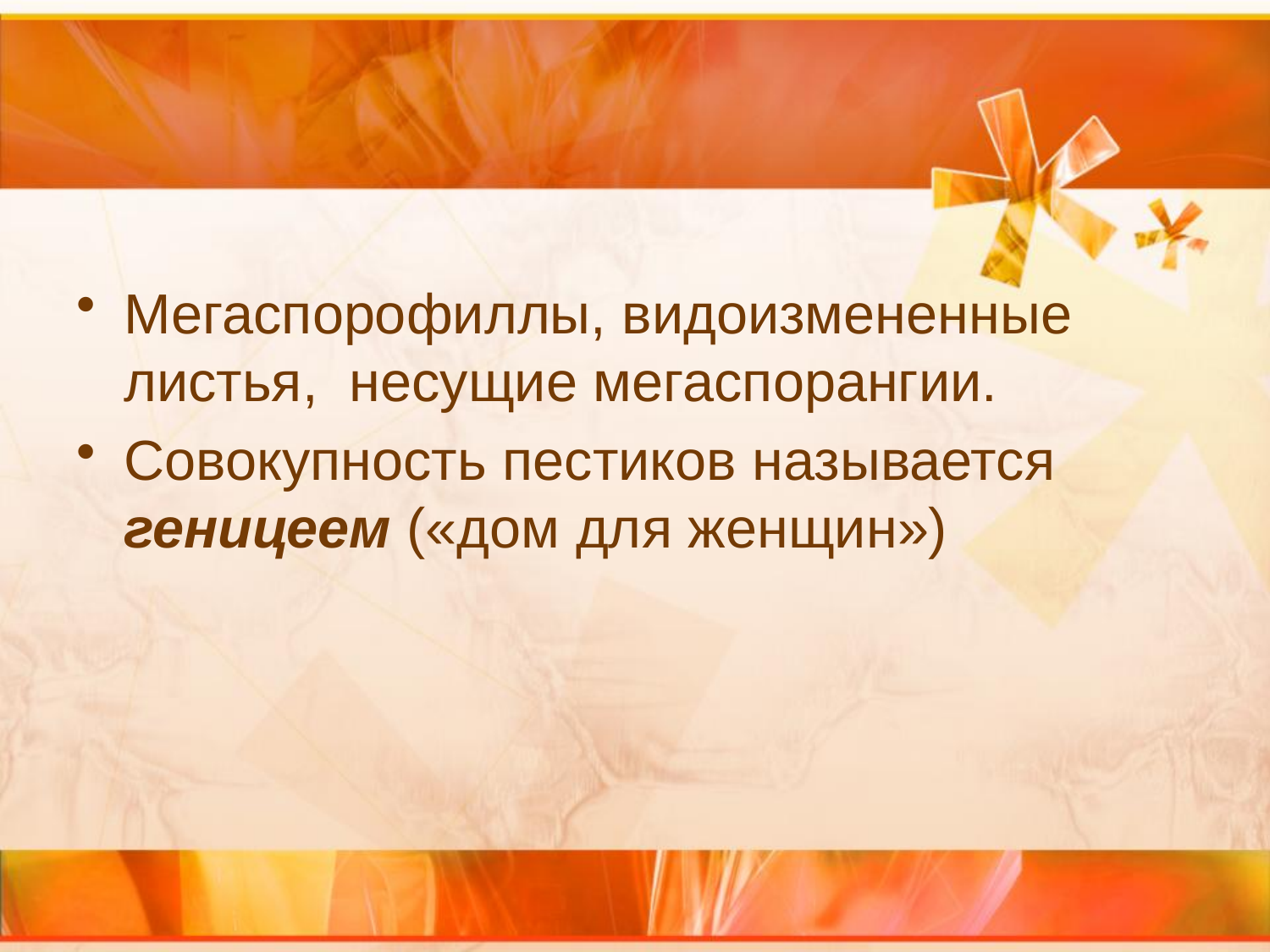

#
Мегаспорофиллы, видоизмененные листья,  несущие мегаспорангии.
Совокупность пестиков называется геницеем («дом для женщин»)